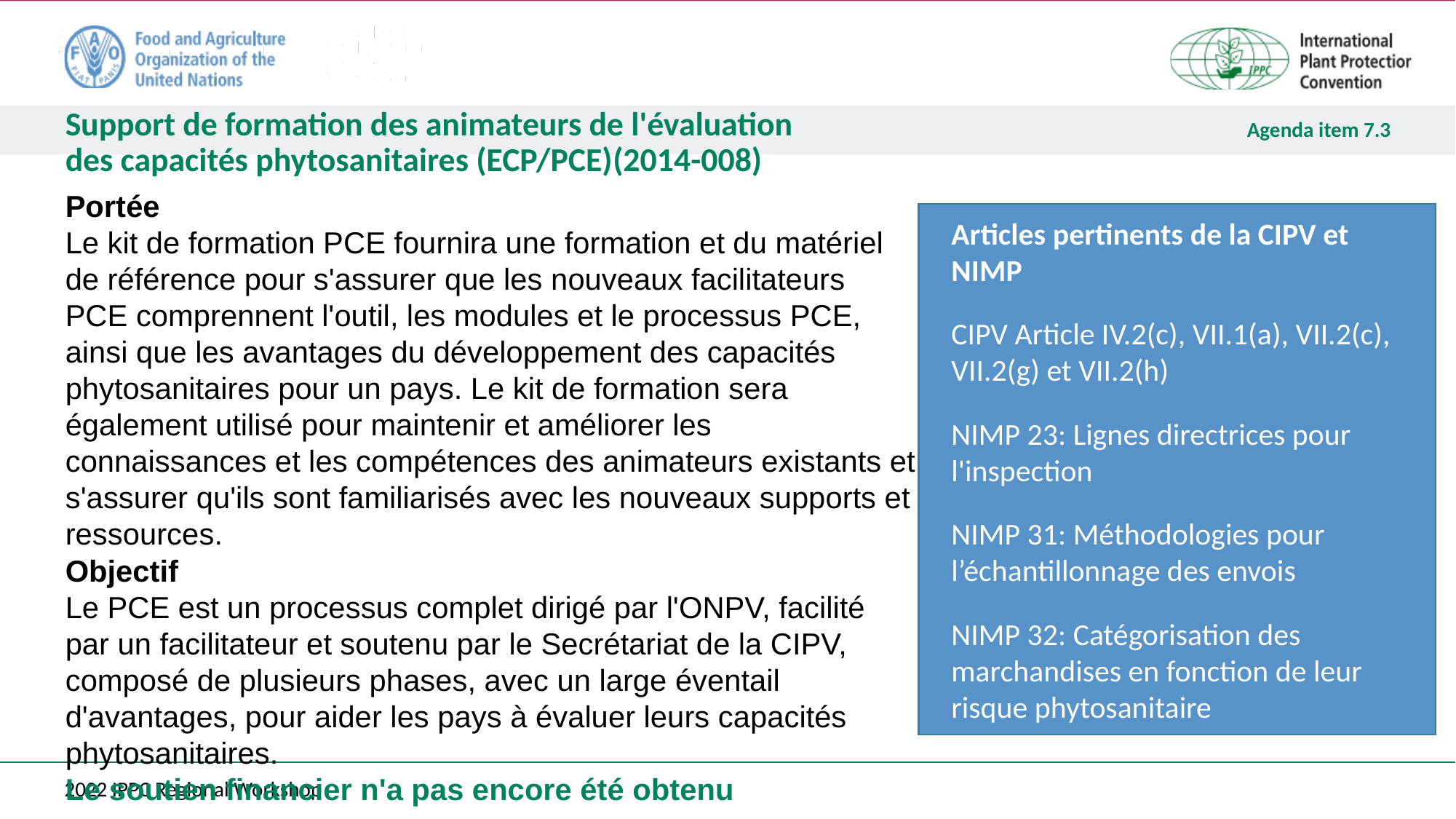

# Support de formation des animateurs de l'évaluation des capacités phytosanitaires (ECP/PCE)(2014-008)
Portée
Le kit de formation PCE fournira une formation et du matériel de référence pour s'assurer que les nouveaux facilitateurs PCE comprennent l'outil, les modules et le processus PCE, ainsi que les avantages du développement des capacités phytosanitaires pour un pays. Le kit de formation sera également utilisé pour maintenir et améliorer les connaissances et les compétences des animateurs existants et s'assurer qu'ils sont familiarisés avec les nouveaux supports et ressources.
Objectif
Le PCE est un processus complet dirigé par l'ONPV, facilité par un facilitateur et soutenu par le Secrétariat de la CIPV, composé de plusieurs phases, avec un large éventail d'avantages, pour aider les pays à évaluer leurs capacités phytosanitaires.
Le soutien financier n'a pas encore été obtenu
Articles pertinents de la CIPV et NIMP
CIPV Article IV.2(c), VII.1(a), VII.2(c), VII.2(g) et VII.2(h)
NIMP 23: Lignes directrices pour l'inspection
NIMP 31: Méthodologies pour l’échantillonnage des envois
NIMP 32: Catégorisation des marchandises en fonction de leur risque phytosanitaire